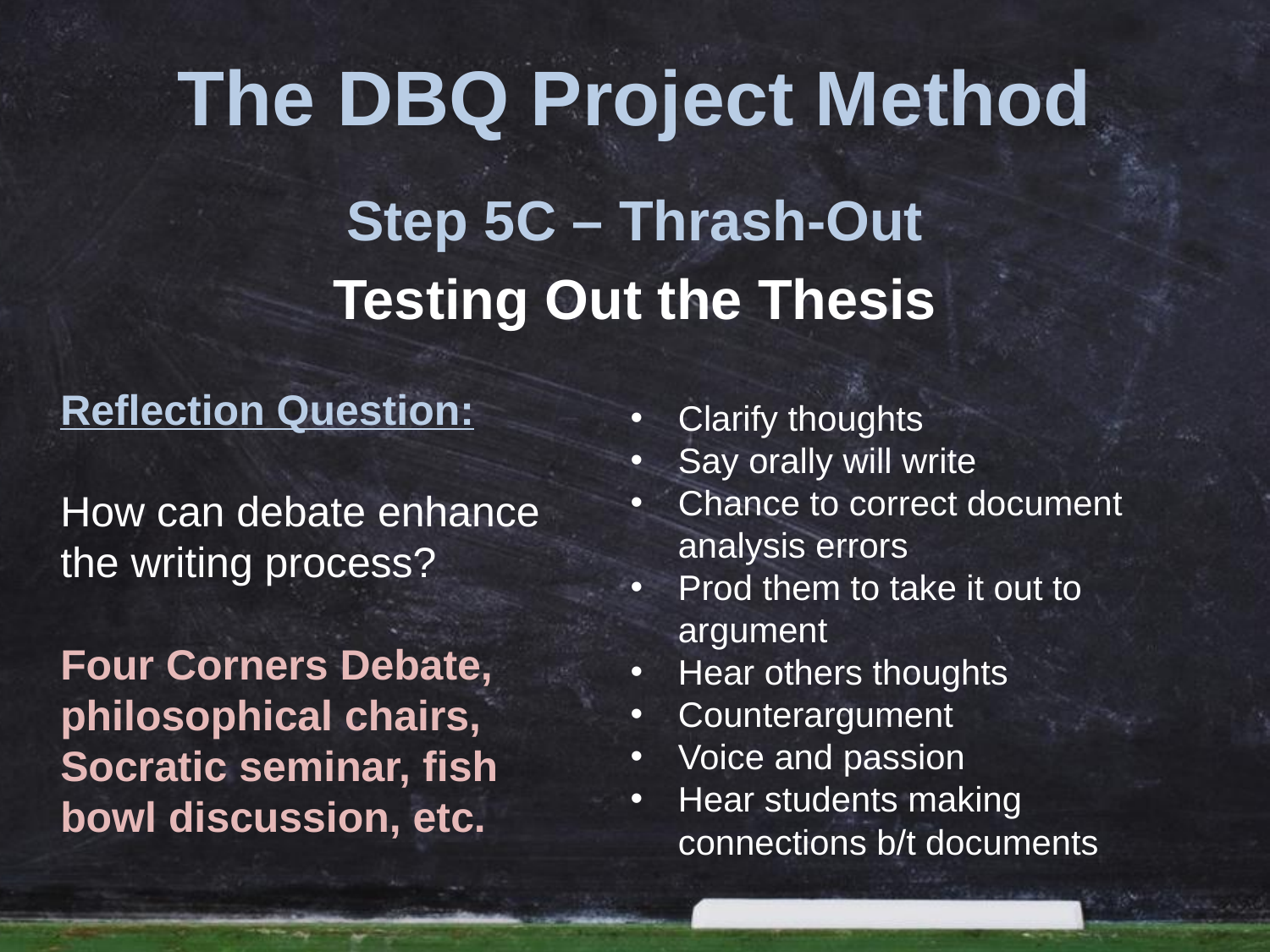

# The DBQ Project Method
Step 5C – Thrash-Out
Testing Out the Thesis

Reflection Question:

How can debate enhance the writing process?
Clarify thoughts
Say orally will write
Chance to correct document analysis errors
Prod them to take it out to argument
Hear others thoughts
Counterargument
Voice and passion
Hear students making connections b/t documents
Four Corners Debate, philosophical chairs, Socratic seminar, fish bowl discussion, etc.